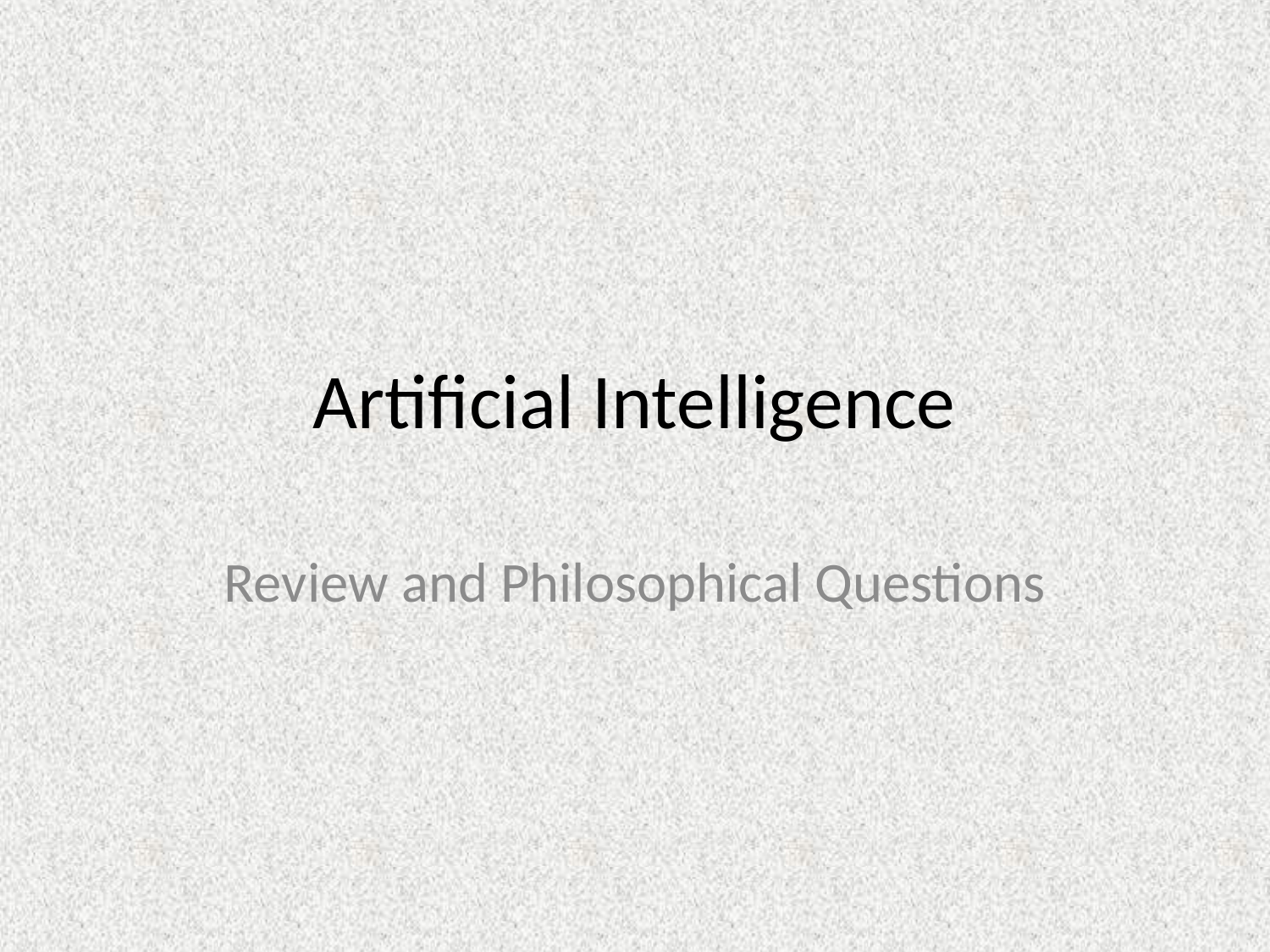

# Artificial Intelligence
Review and Philosophical Questions